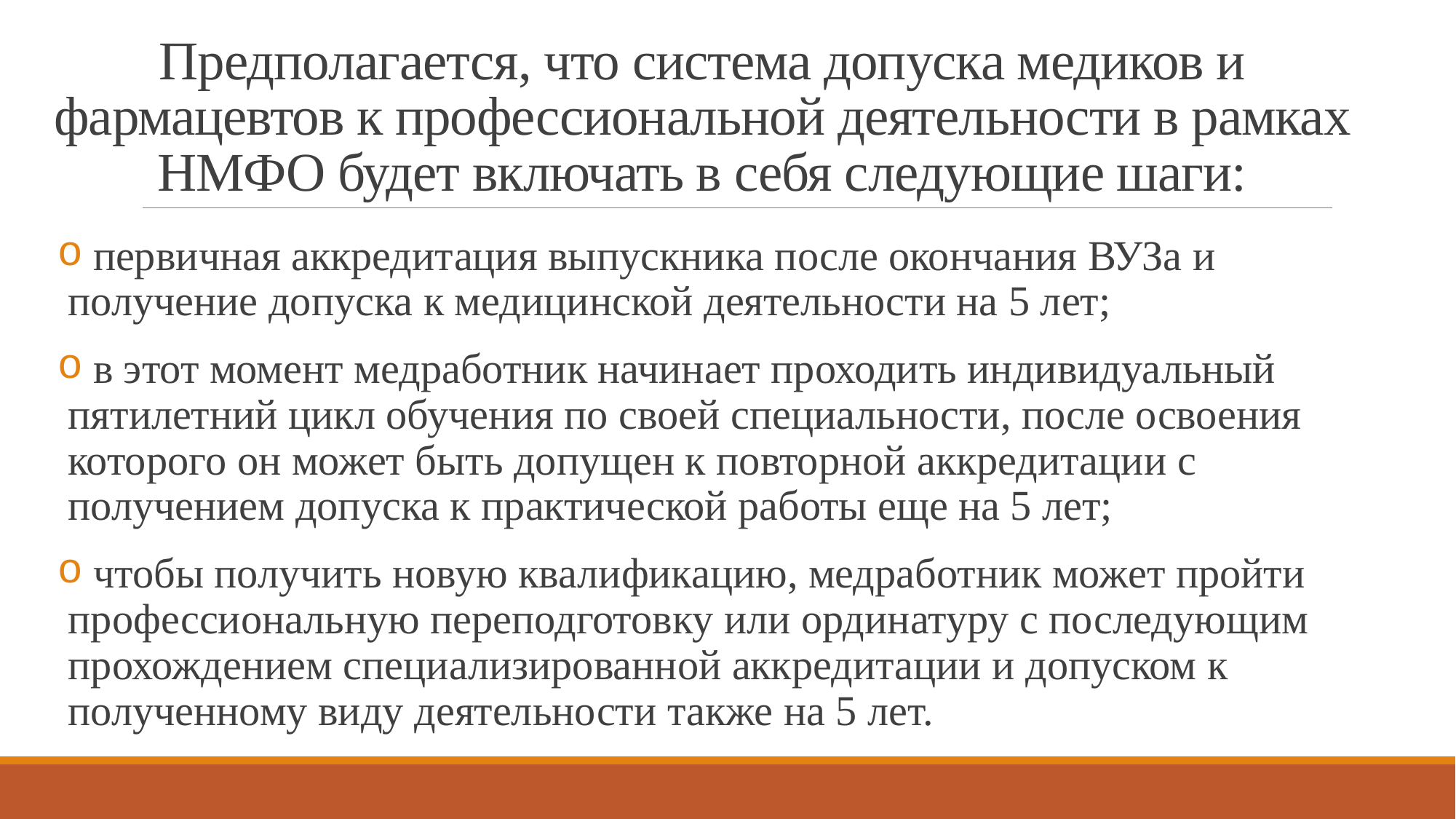

# Предполагается, что система допуска медиков и фармацевтов к профессиональной деятельности в рамках НМФО будет включать в себя следующие шаги:
 первичная аккредитация выпускника после окончания ВУЗа и получение допуска к медицинской деятельности на 5 лет;
 в этот момент медработник начинает проходить индивидуальный пятилетний цикл обучения по своей специальности, после освоения которого он может быть допущен к повторной аккредитации с получением допуска к практической работы еще на 5 лет;
 чтобы получить новую квалификацию, медработник может пройти профессиональную переподготовку или ординатуру с последующим прохождением специализированной аккредитации и допуском к полученному виду деятельности также на 5 лет.